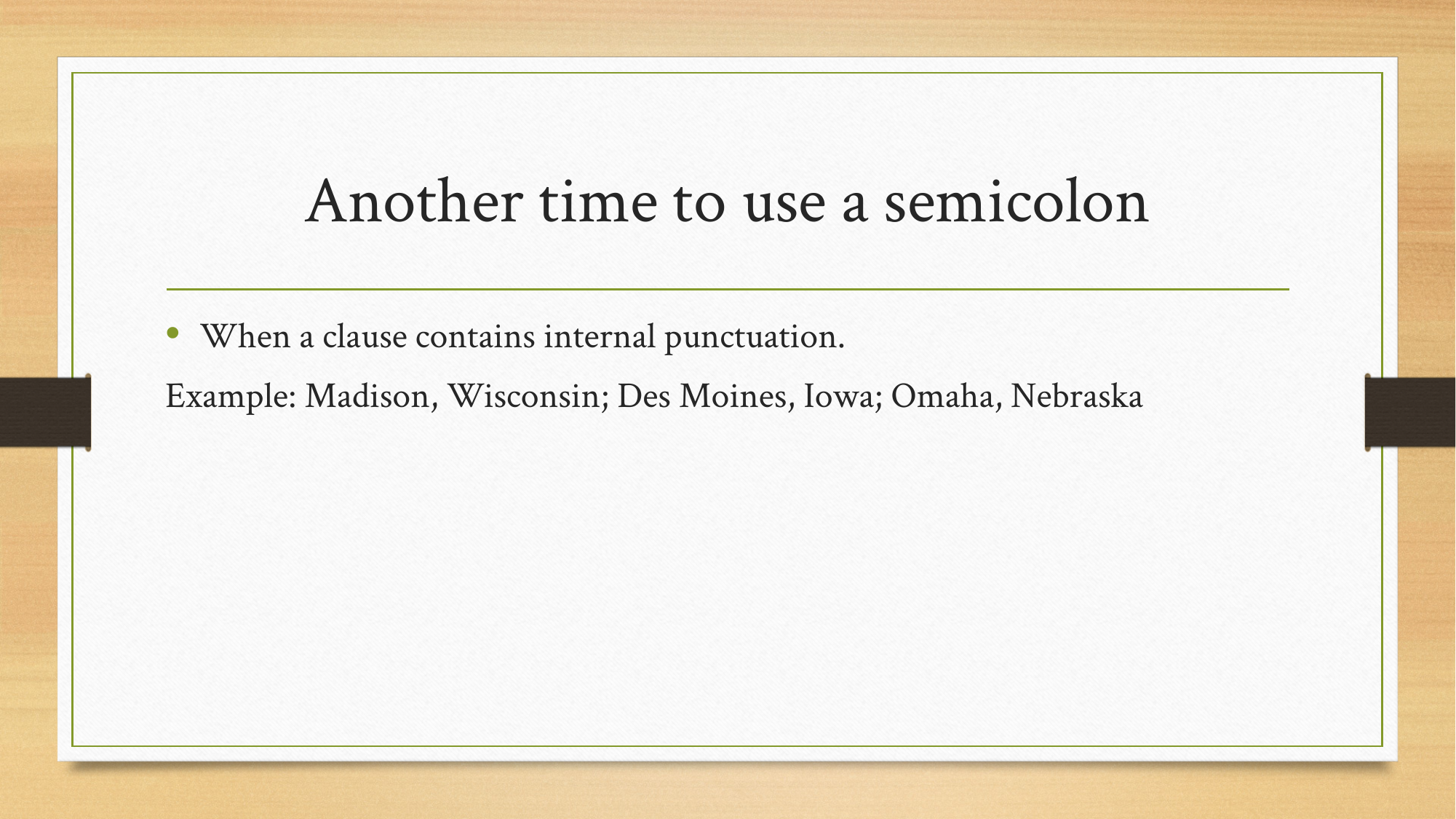

# Another time to use a semicolon
When a clause contains internal punctuation.
Example: Madison, Wisconsin; Des Moines, Iowa; Omaha, Nebraska